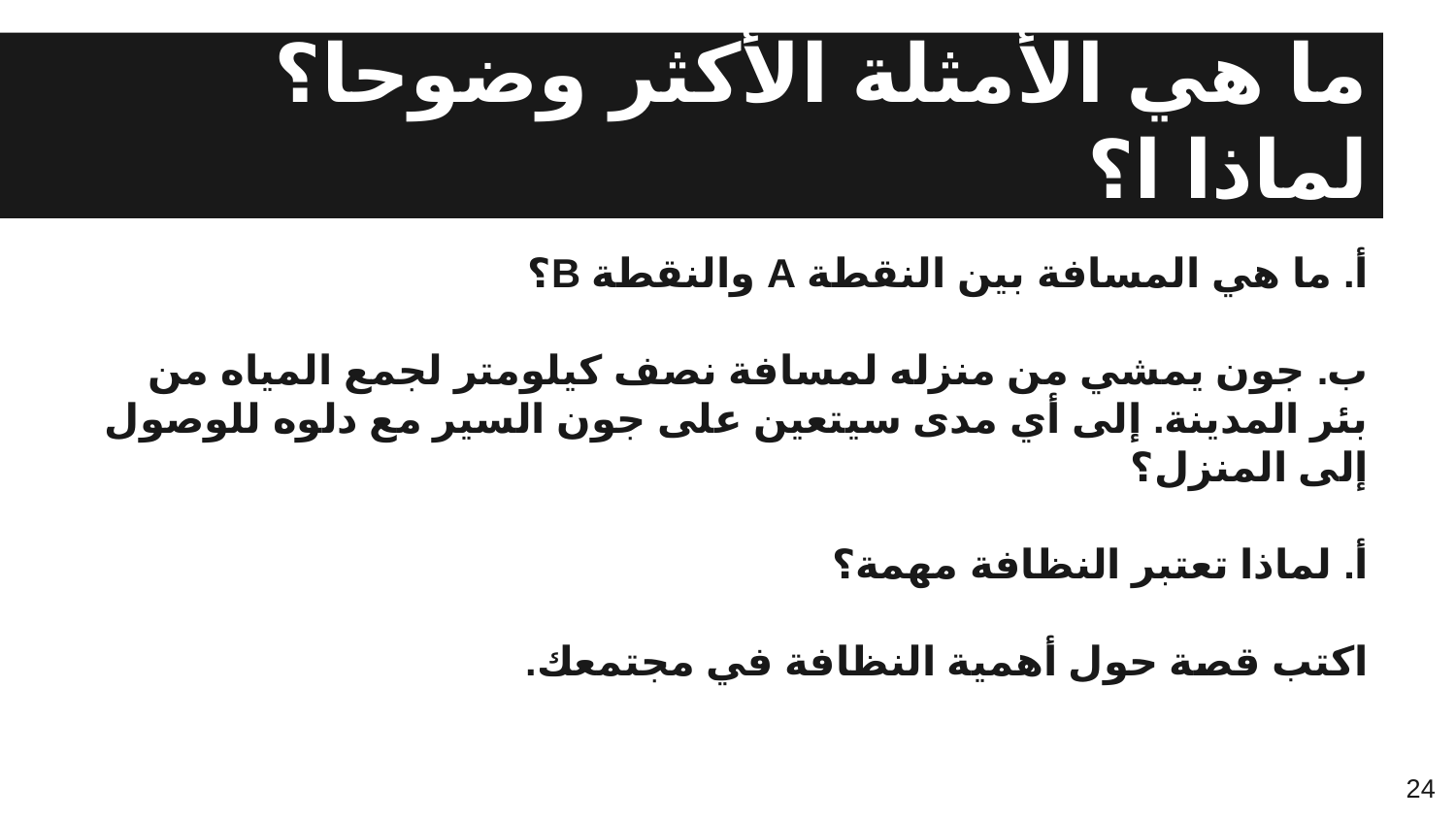

# ما هي الأمثلة الأكثر وضوحا؟ لماذا ا؟
أ. ما هي المسافة بين النقطة A والنقطة B؟

ب. جون يمشي من منزله لمسافة نصف كيلومتر لجمع المياه من بئر المدينة. إلى أي مدى سيتعين على جون السير مع دلوه للوصول إلى المنزل؟

أ. لماذا تعتبر النظافة مهمة؟

اكتب قصة حول أهمية النظافة في مجتمعك.
24